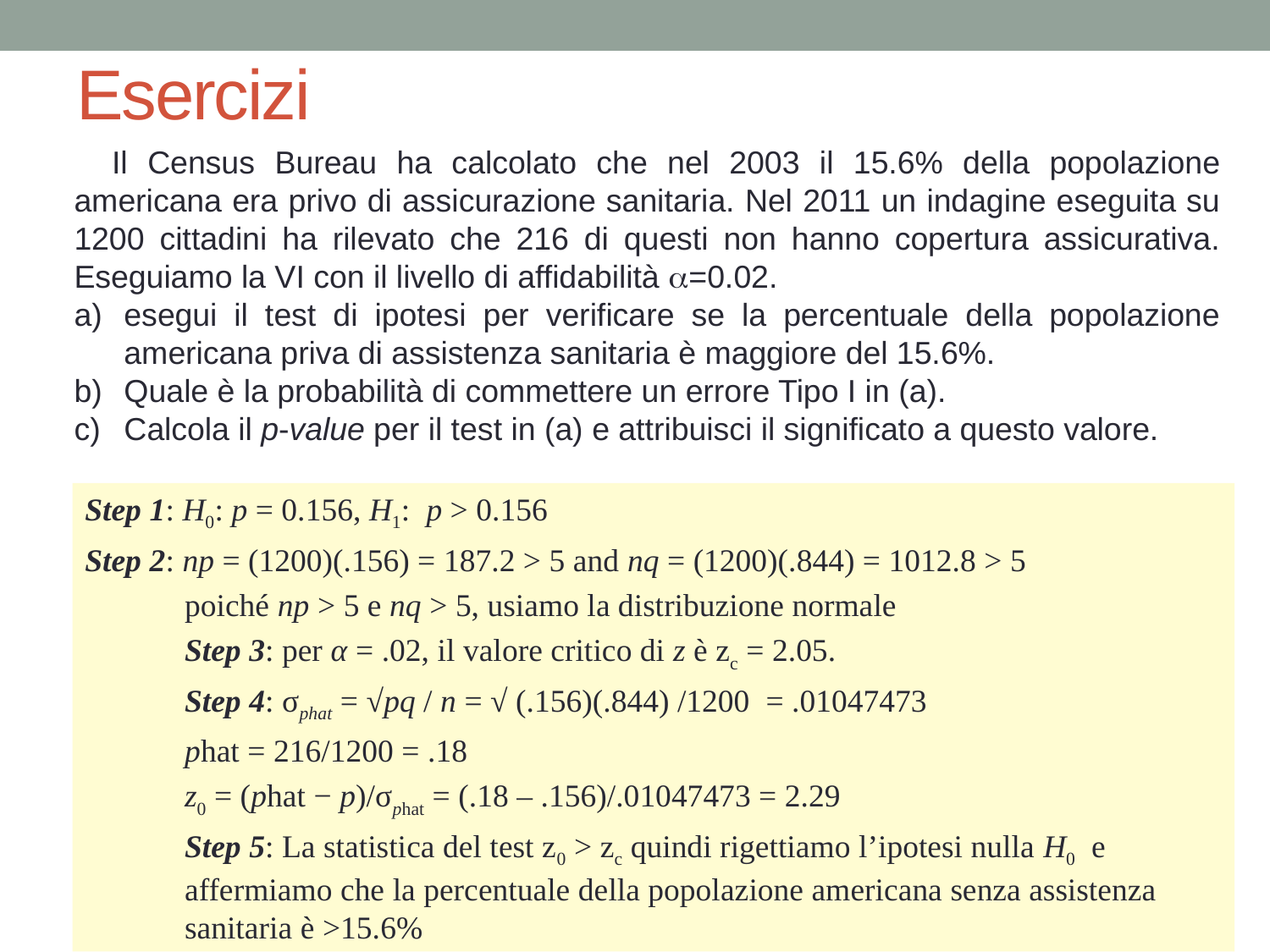

# Esercizi
Il Census Bureau ha calcolato che nel 2003 il 15.6% della popolazione americana era privo di assicurazione sanitaria. Nel 2011 un indagine eseguita su 1200 cittadini ha rilevato che 216 di questi non hanno copertura assicurativa. Eseguiamo la VI con il livello di affidabilità α=0.02.
esegui il test di ipotesi per verificare se la percentuale della popolazione americana priva di assistenza sanitaria è maggiore del 15.6%.
Quale è la probabilità di commettere un errore Tipo I in (a).
Calcola il p-value per il test in (a) e attribuisci il significato a questo valore.
Step 1: H0: p = 0.156, H1:  p > 0.156
Step 2: np = (1200)(.156) = 187.2 > 5 and nq = (1200)(.844) = 1012.8 > 5
poiché np > 5 e nq > 5, usiamo la distribuzione normale
Step 3: per α = .02, il valore critico di z è zc = 2.05.
Step 4: σphat = √pq / n = √ (.156)(.844) /1200  = .01047473
phat = 216/1200 = .18
z0 = (phat − p)/σphat = (.18 – .156)/.01047473 = 2.29
Step 5: La statistica del test z0 > zc quindi rigettiamo l’ipotesi nulla H0  e affermiamo che la percentuale della popolazione americana senza assistenza sanitaria è >15.6%